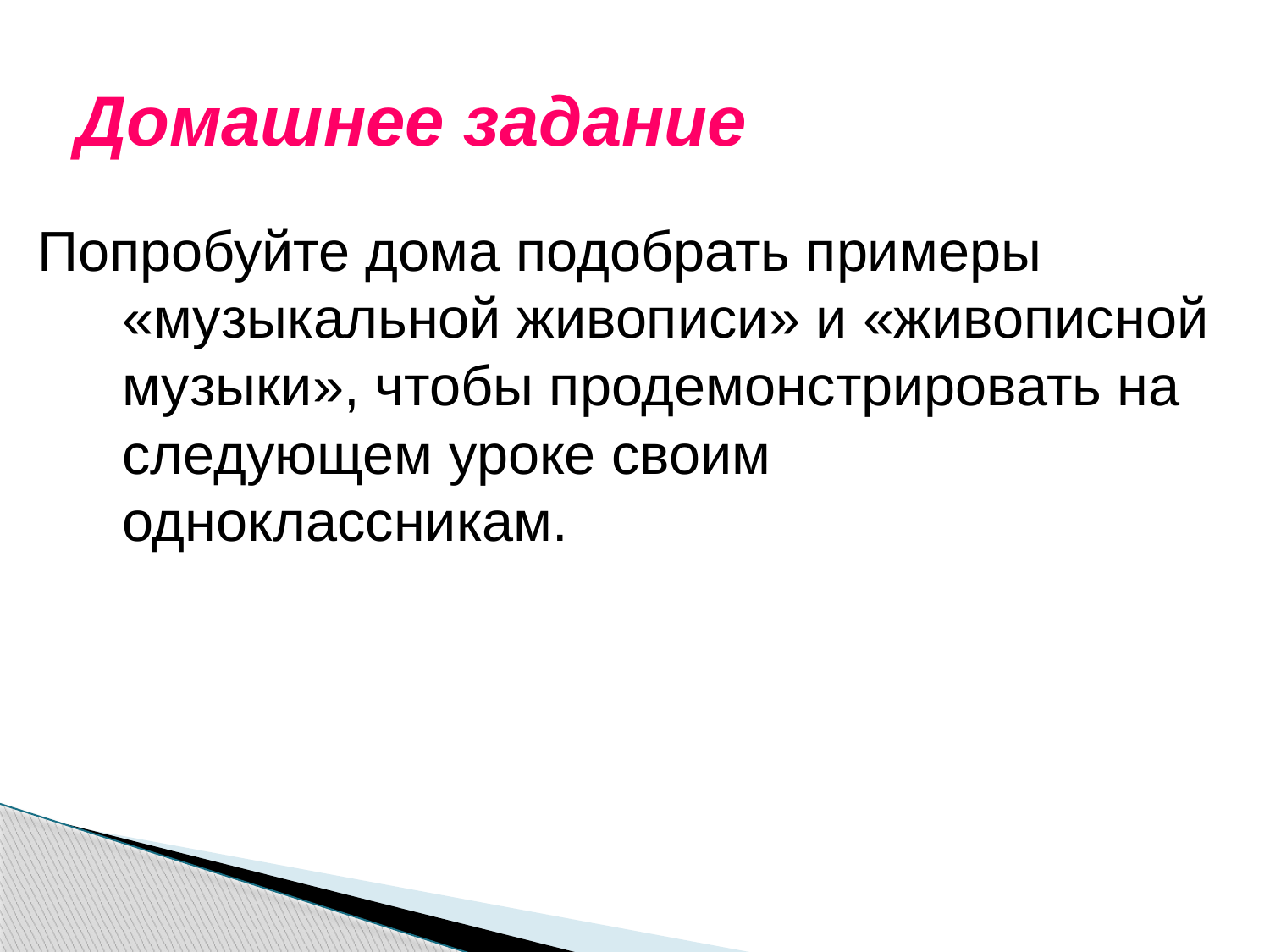

# Домашнее задание
Попробуйте дома подобрать примеры «музыкальной живописи» и «живописной музыки», чтобы продемонстрировать на следующем уроке своим одноклассникам.